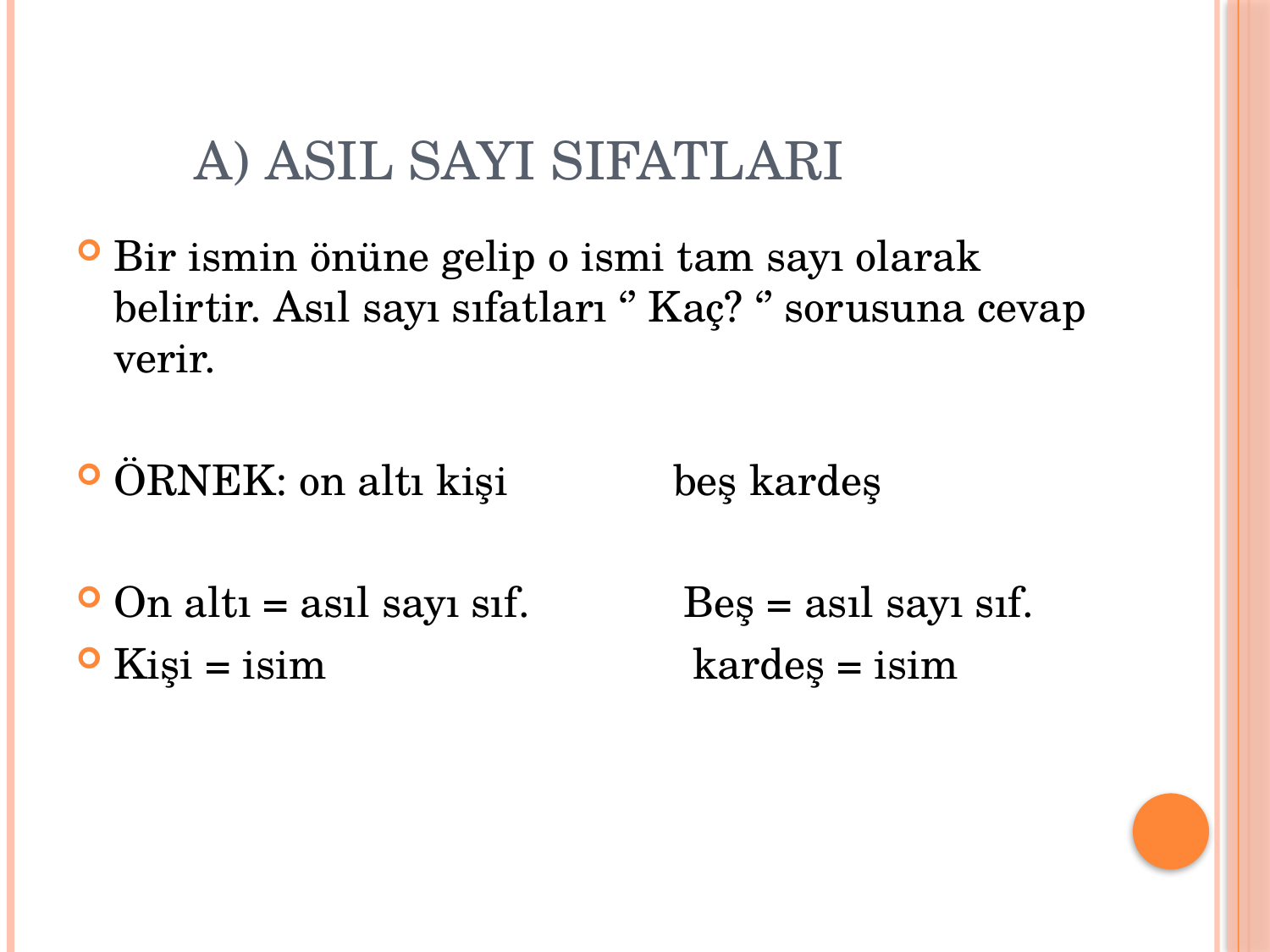

# a) ASIL SAYI SIFATLARI
Bir ismin önüne gelip o ismi tam sayı olarak belirtir. Asıl sayı sıfatları ‘’ Kaç? ‘’ sorusuna cevap verir.

ÖRNEK: on altı kişi              beş kardeş

On altı = asıl sayı sıf.             Beş = asıl sayı sıf.
Kişi = isim                               kardeş = isim